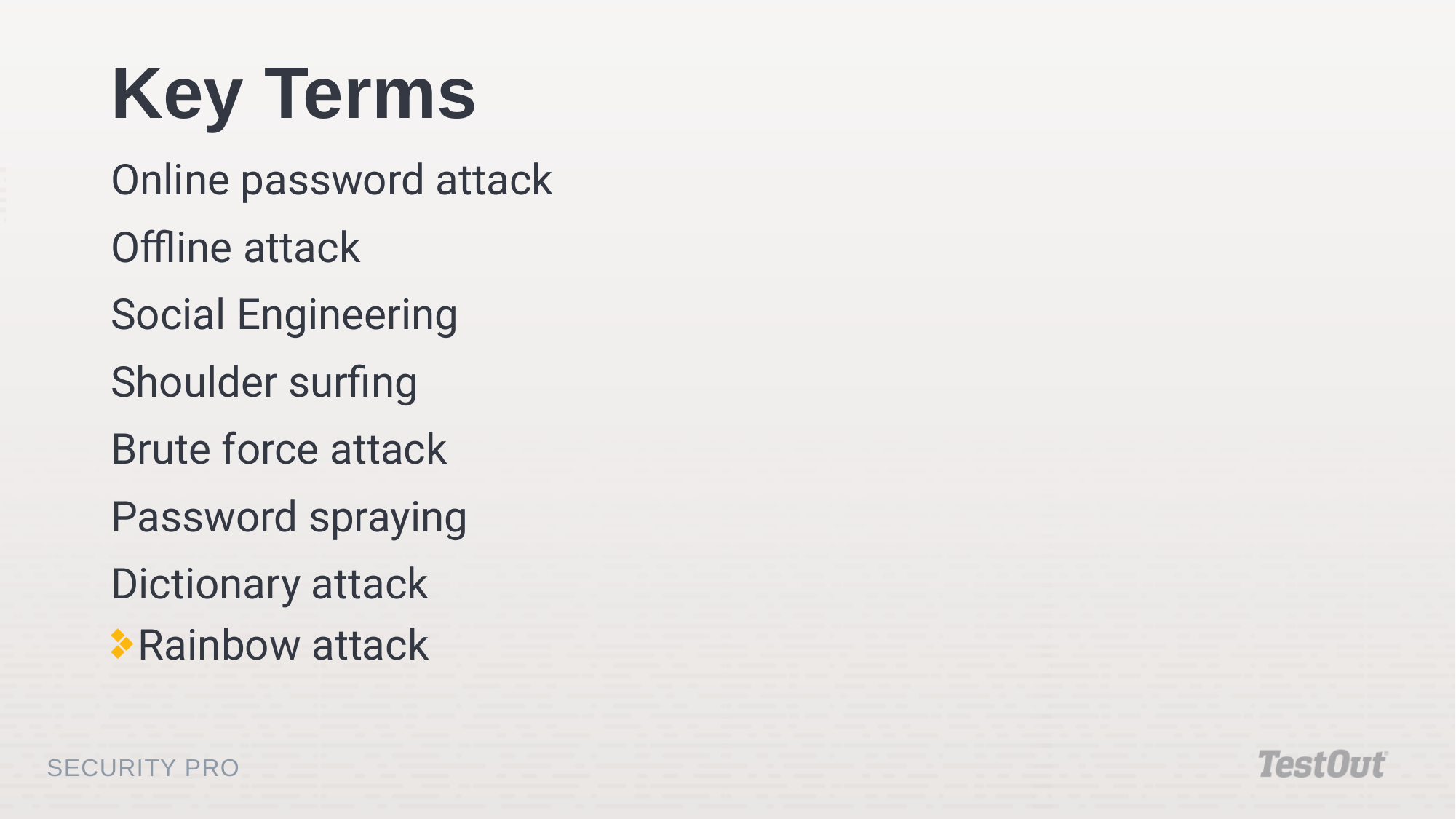

# Key Terms
Online password attack
Offline attack
Social Engineering
Shoulder surfing
Brute force attack
Password spraying
Dictionary attack
Rainbow attack
Security Pro